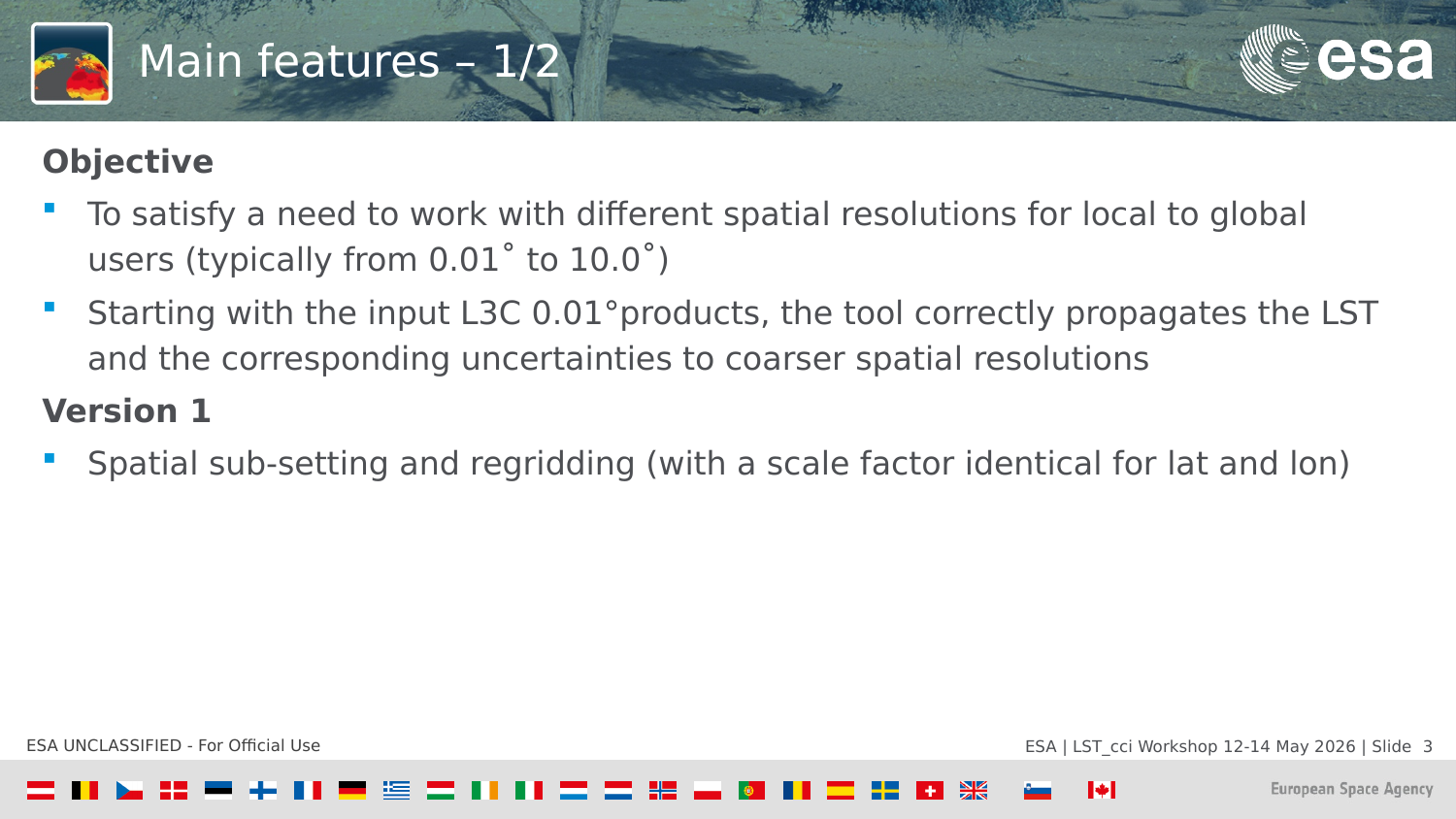

# Main features – 1/2
Objective
To satisfy a need to work with different spatial resolutions for local to global users (typically from 0.01˚ to 10.0˚)
Starting with the input L3C 0.01°products, the tool correctly propagates the LST and the corresponding uncertainties to coarser spatial resolutions
Version 1
Spatial sub-setting and regridding (with a scale factor identical for lat and lon)